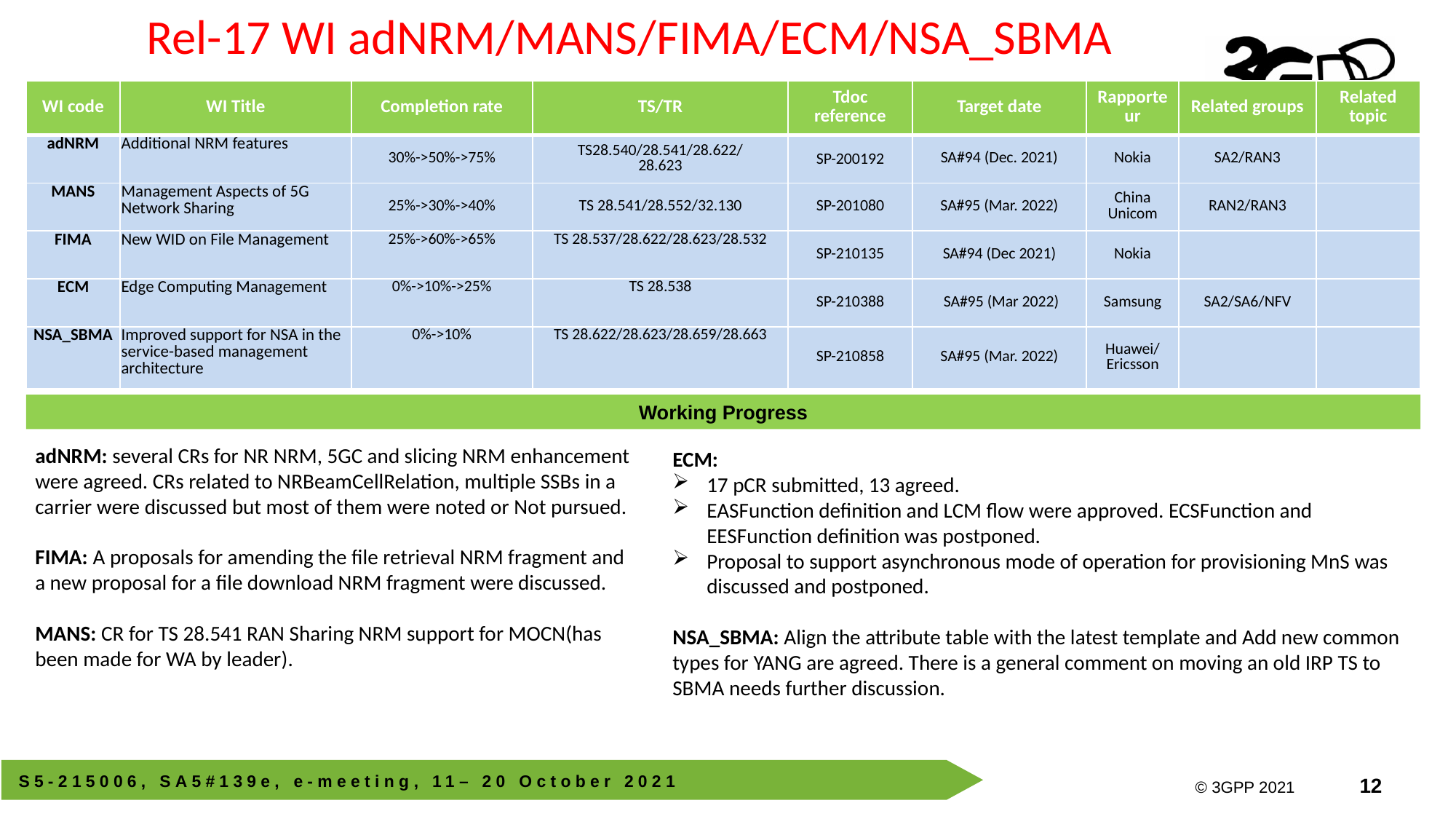

Rel-17 WI adNRM/MANS/FIMA/ECM/NSA_SBMA
| WI code | WI Title | Completion rate | TS/TR | Tdoc reference | Target date | Rapporteur | Related groups | Related topic |
| --- | --- | --- | --- | --- | --- | --- | --- | --- |
| adNRM | Additional NRM features | 30%->50%->75% | TS28.540/28.541/28.622/ 28.623 | SP-200192 | SA#94 (Dec. 2021) | Nokia | SA2/RAN3 |  |
| MANS | Management Aspects of 5G Network Sharing | 25%->30%->40% | TS 28.541/28.552/32.130 | SP-201080 | SA#95 (Mar. 2022) | China Unicom | RAN2/RAN3 |  |
| FIMA | New WID on File Management | 25%->60%->65% | TS 28.537/28.622/28.623/28.532 | SP-210135 | SA#94 (Dec 2021) | Nokia |  |  |
| ECM | Edge Computing Management | 0%->10%->25% | TS 28.538 | SP-210388 | SA#95 (Mar 2022) | Samsung | SA2/SA6/NFV |  |
| NSA\_SBMA | Improved support for NSA in the service-based management architecture | 0%->10% | TS 28.622/28.623/28.659/28.663 | SP-210858 | SA#95 (Mar. 2022) | Huawei/Ericsson |  |  |
Working Progress
adNRM: several CRs for NR NRM, 5GC and slicing NRM enhancement were agreed. CRs related to NRBeamCellRelation, multiple SSBs in a carrier were discussed but most of them were noted or Not pursued.

FIMA: A proposals for amending the file retrieval NRM fragment and a new proposal for a file download NRM fragment were discussed.

MANS: CR for TS 28.541 RAN Sharing NRM support for MOCN(has been made for WA by leader).

ECM:
17 pCR submitted, 13 agreed.
EASFunction definition and LCM flow were approved. ECSFunction and EESFunction definition was postponed.
Proposal to support asynchronous mode of operation for provisioning MnS was discussed and postponed.

NSA_SBMA: Align the attribute table with the latest template and Add new common types for YANG are agreed. There is a general comment on moving an old IRP TS to SBMA needs further discussion.